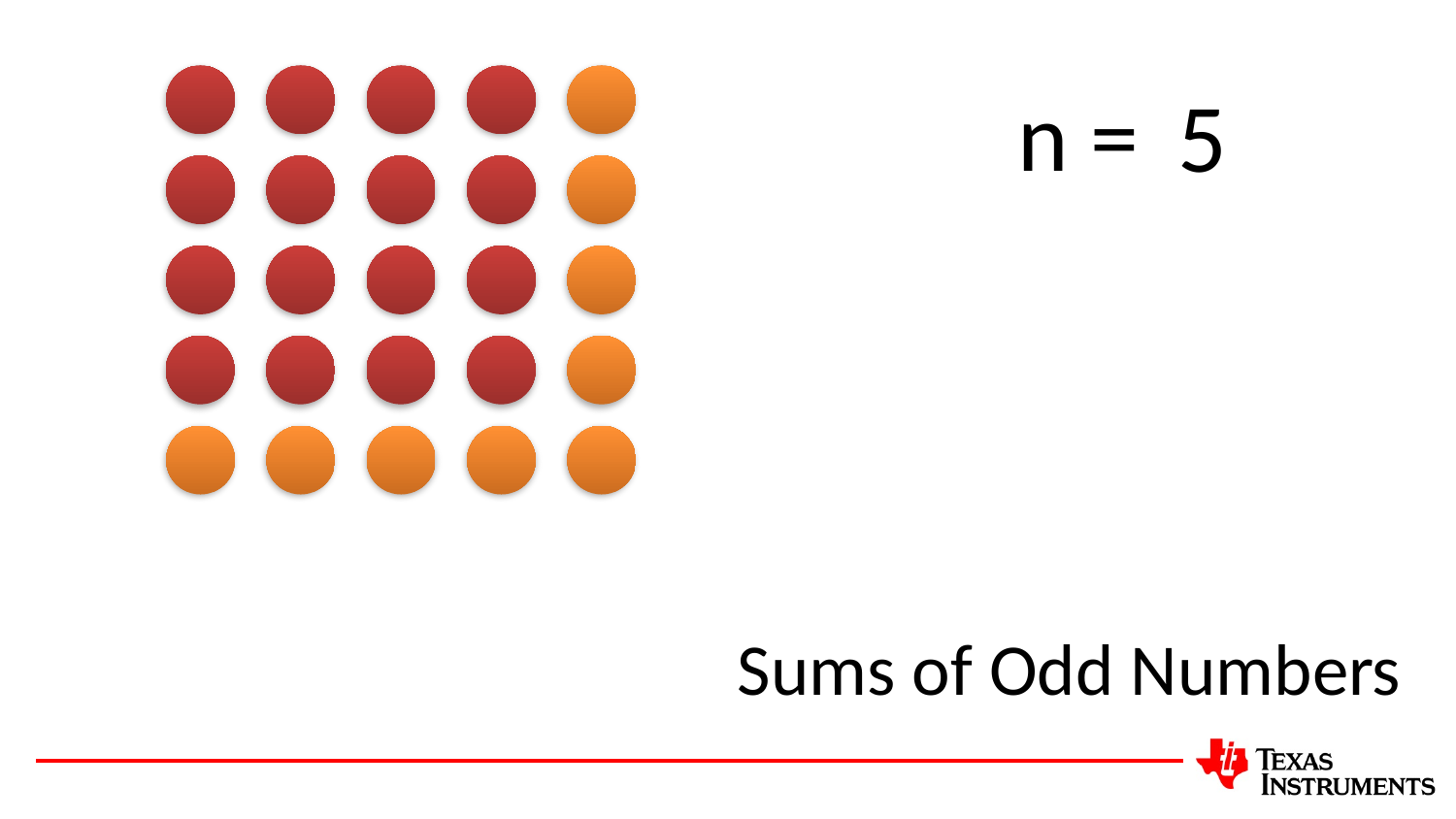

n =
5

Sums of Odd Numbers